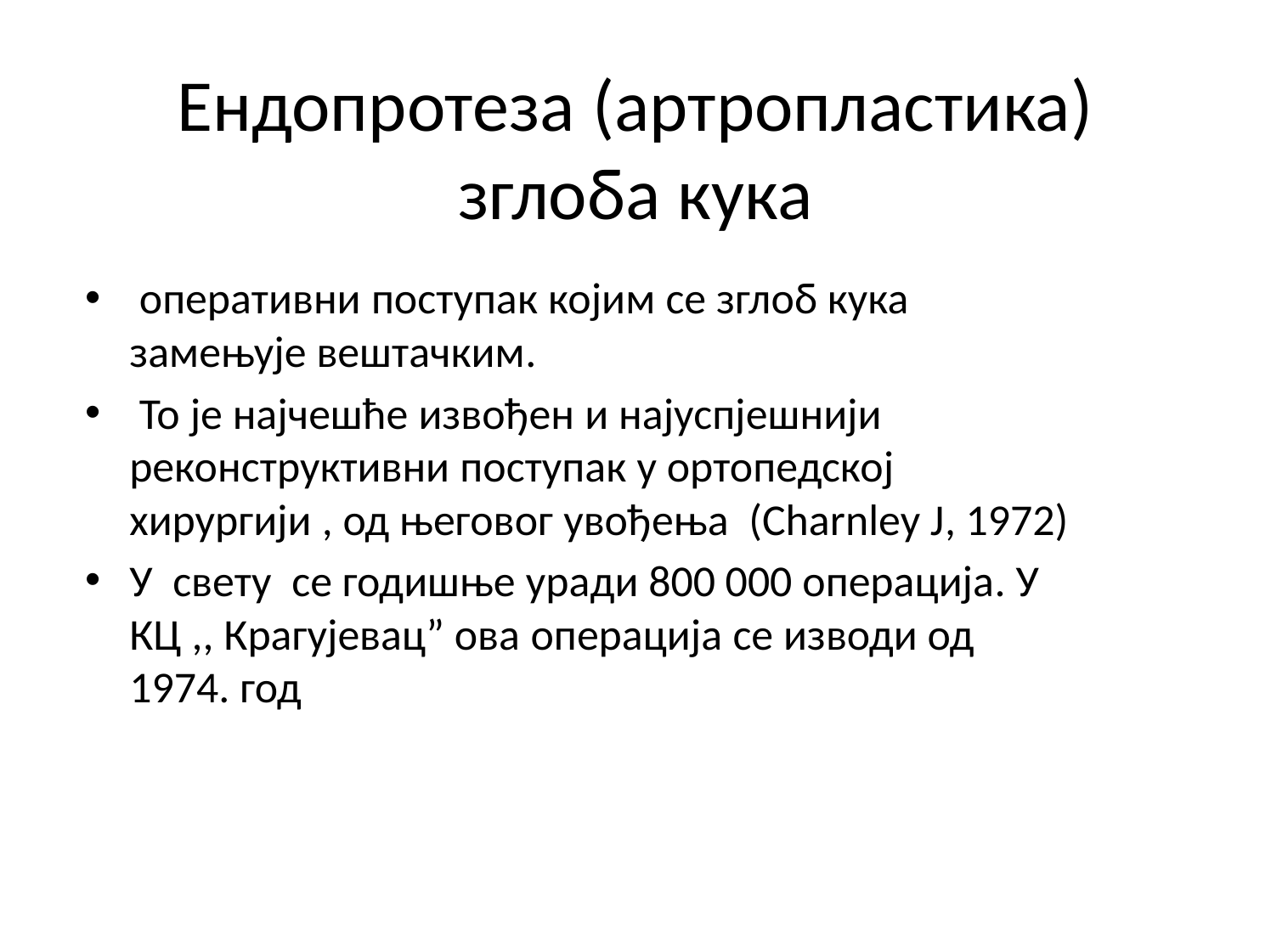

# Eндопротеза (артропластика) зглоба кука
 оперативни поступак којим се зглоб кука замењује вештачким.
 То је најчешће извођен и најуспјешнији реконструктивни поступак у ортопедској хирургији , од његовог увођења  (Charnley J, 1972)
У  свету  се годишње уради 800 000 операција. У  КЦ ,, Крагујевац” ова операција се изводи од 1974. год